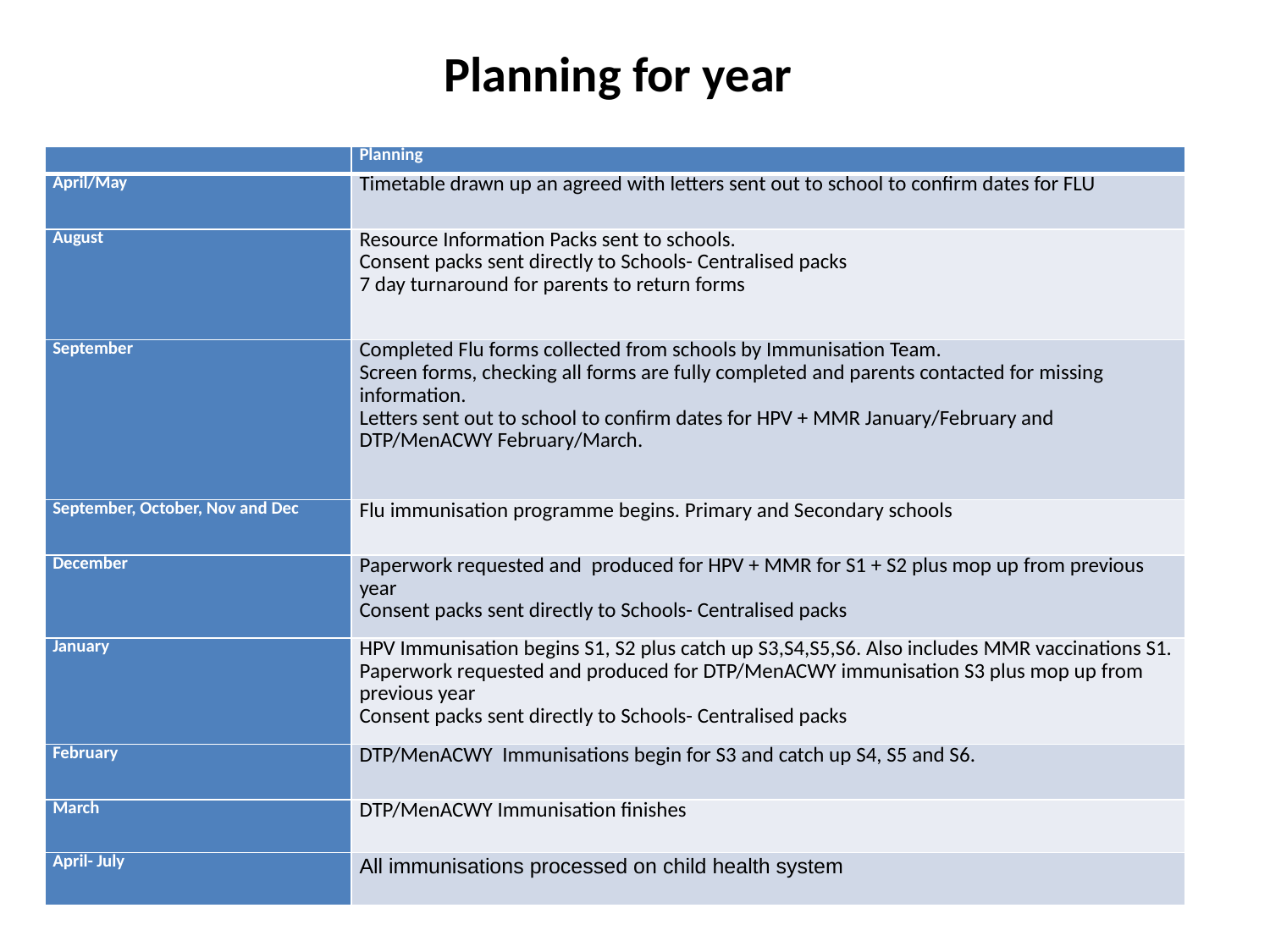

Planning for year
|  | Planning |
| --- | --- |
| April/May | Timetable drawn up an agreed with letters sent out to school to confirm dates for FLU |
| August | Resource Information Packs sent to schools. Consent packs sent directly to Schools- Centralised packs 7 day turnaround for parents to return forms |
| September | Completed Flu forms collected from schools by Immunisation Team. Screen forms, checking all forms are fully completed and parents contacted for missing information. Letters sent out to school to confirm dates for HPV + MMR January/February and DTP/MenACWY February/March. |
| September, October, Nov and Dec | Flu immunisation programme begins. Primary and Secondary schools |
| December | Paperwork requested and produced for HPV + MMR for S1 + S2 plus mop up from previous year Consent packs sent directly to Schools- Centralised packs |
| January | HPV Immunisation begins S1, S2 plus catch up S3,S4,S5,S6. Also includes MMR vaccinations S1. Paperwork requested and produced for DTP/MenACWY immunisation S3 plus mop up from previous year Consent packs sent directly to Schools- Centralised packs |
| February | DTP/MenACWY Immunisations begin for S3 and catch up S4, S5 and S6. |
| March | DTP/MenACWY Immunisation finishes |
| April- July | All immunisations processed on child health system |